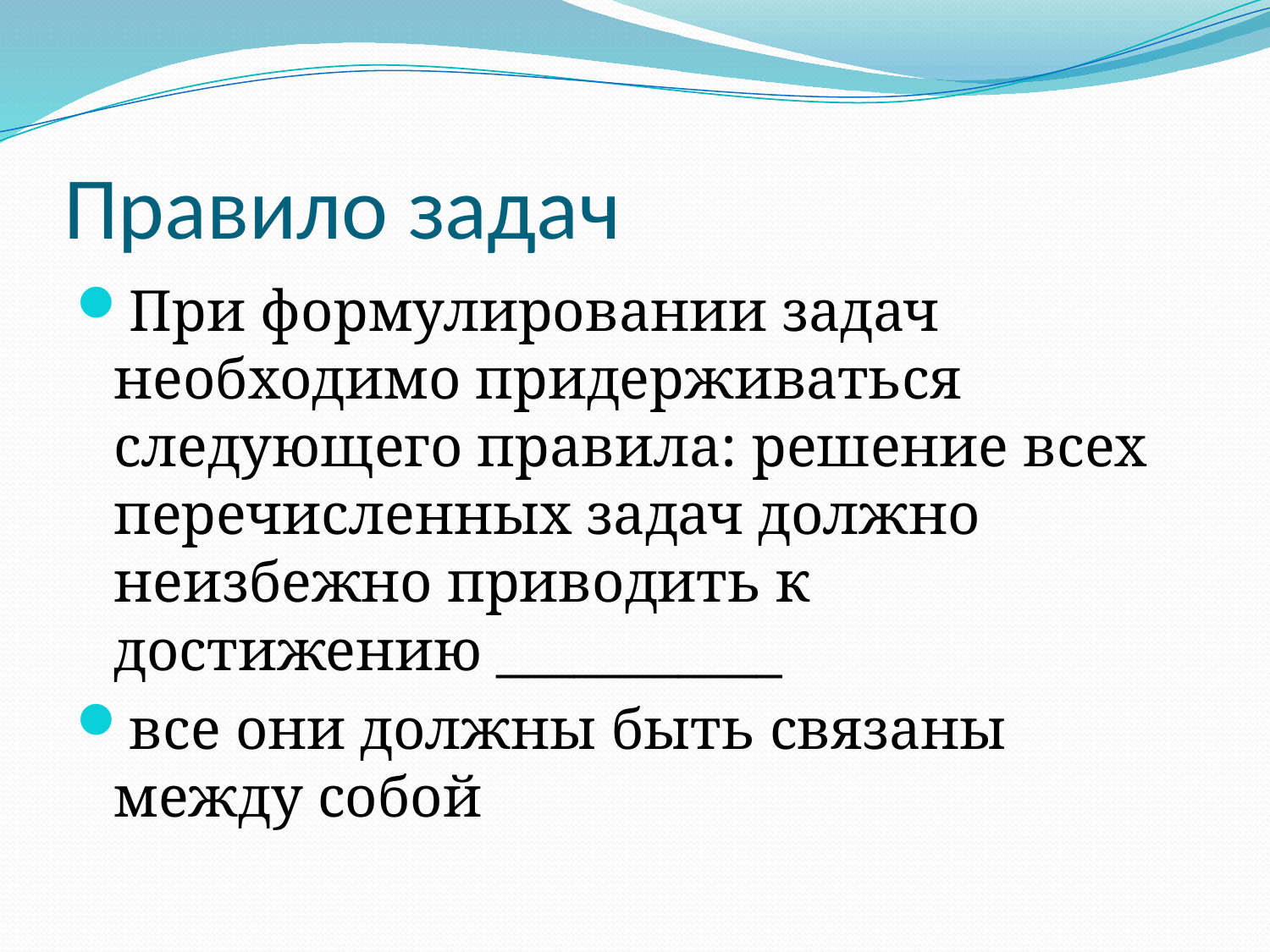

# Правило задач
При формулировании задач необходимо придерживаться следующего правила: решение всех перечисленных задач должно неизбежно приводить к достижению ___________
все они должны быть связаны между собой